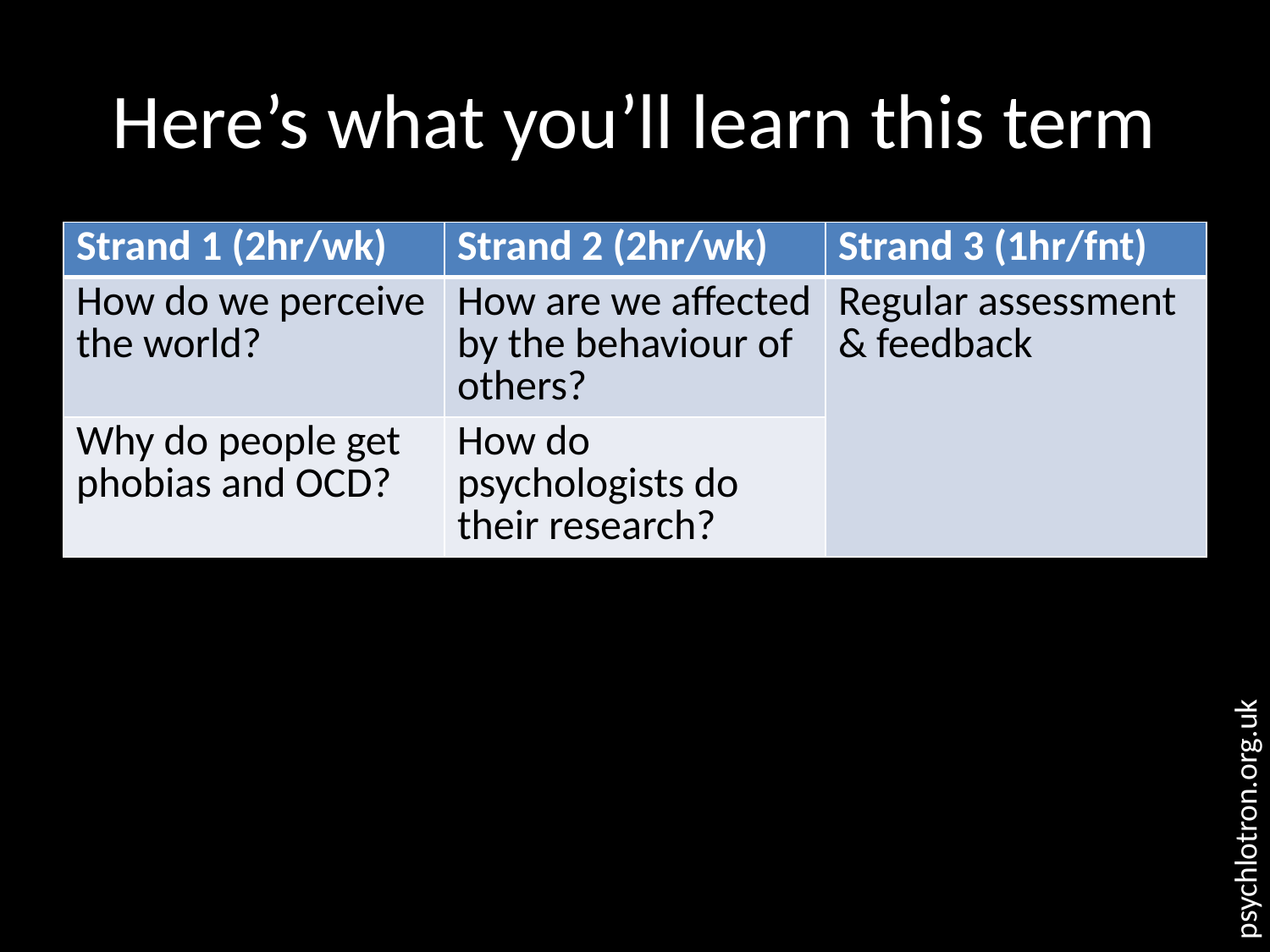

# Here’s what you’ll learn this term
| Strand 1 (2hr/wk) | Strand 2 (2hr/wk) | Strand 3 (1hr/fnt) |
| --- | --- | --- |
| How do we perceive the world? | How are we affected by the behaviour of others? | Regular assessment & feedback |
| Why do people get phobias and OCD? | How do psychologists do their research? |  |